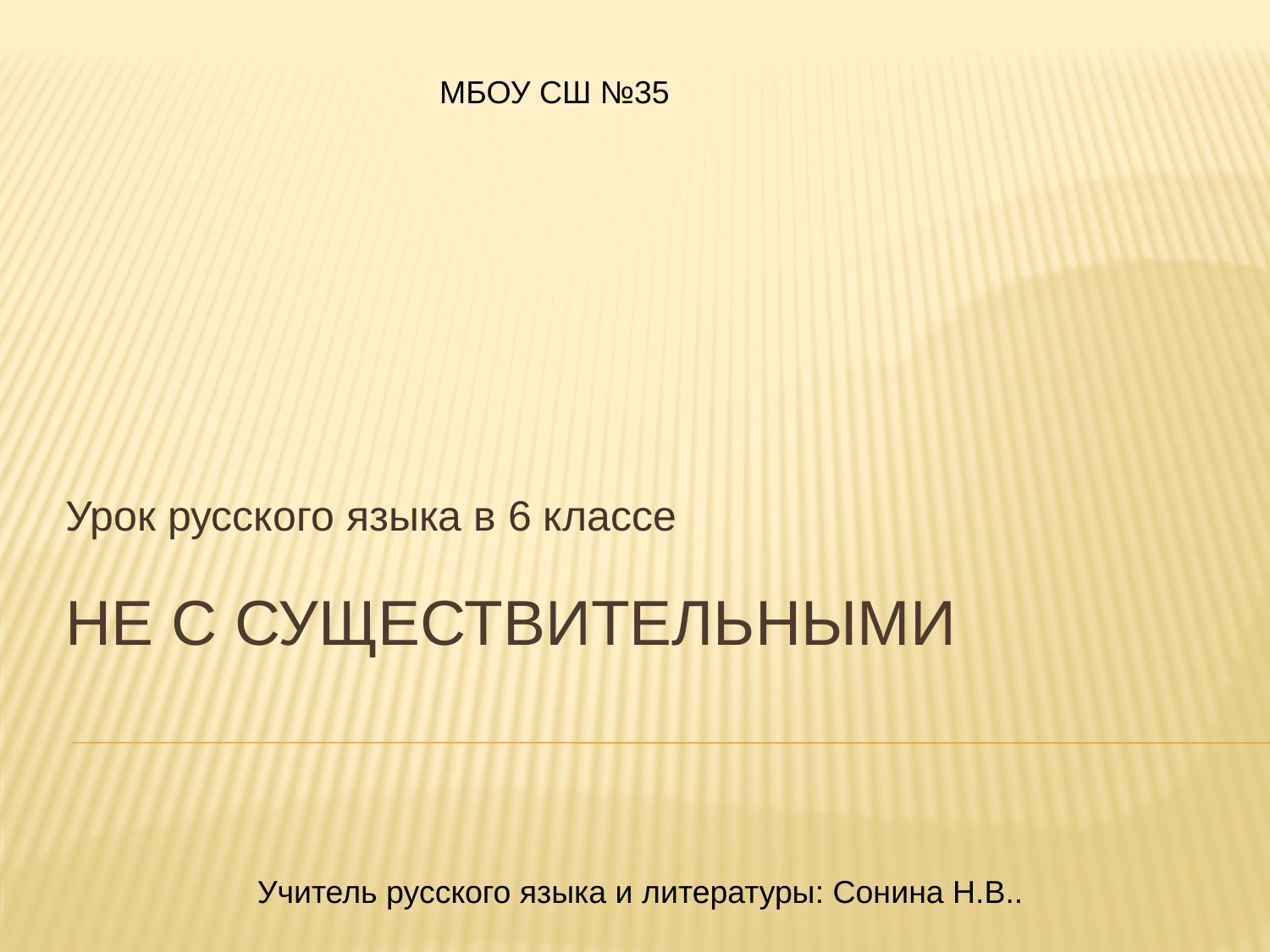

МБОУ СШ №35
Урок русского языка в 6 классе
# Не с существительными
Учитель русского языка и литературы: Сонина Н.В..